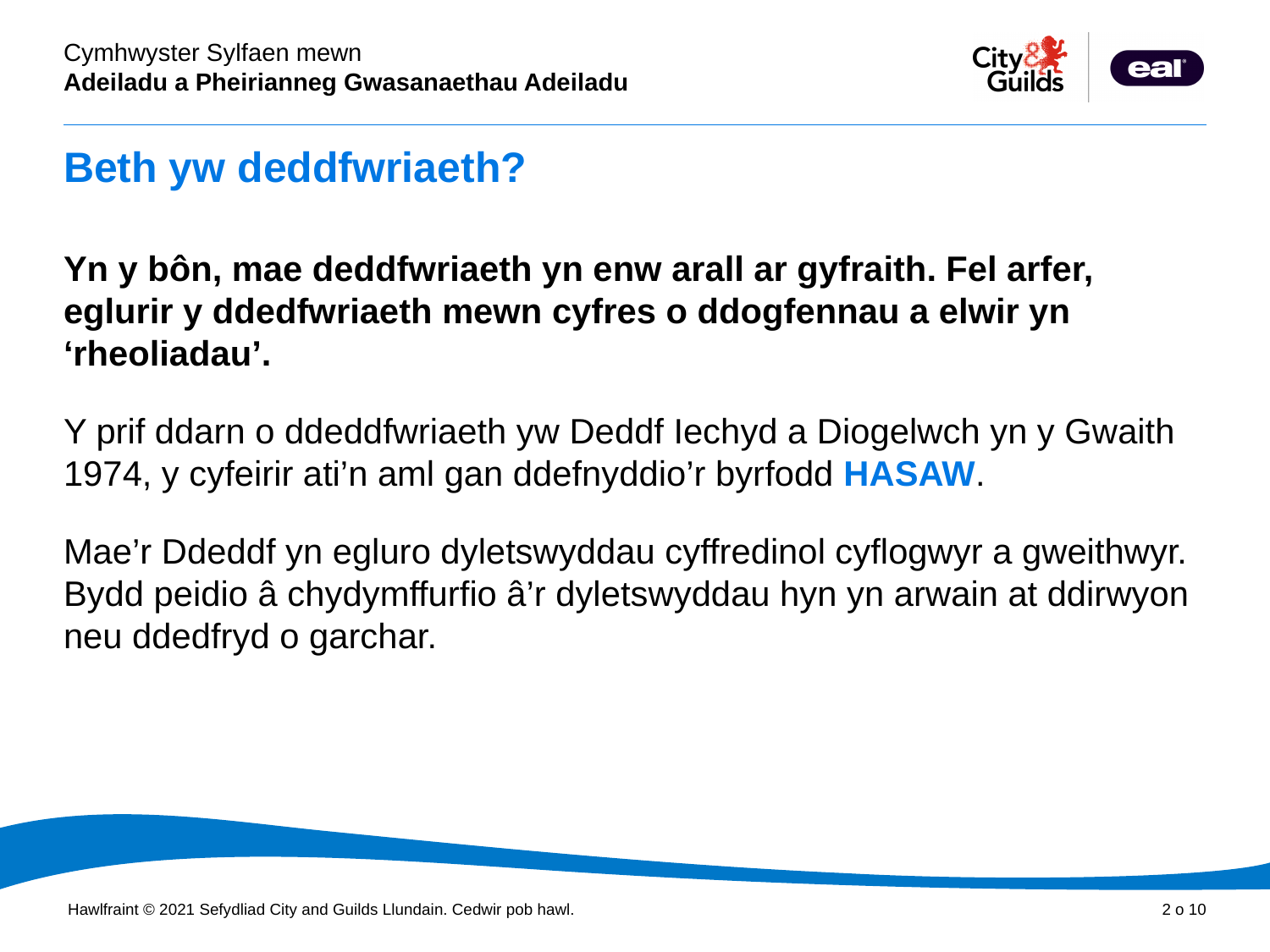

# Beth yw deddfwriaeth?
Yn y bôn, mae deddfwriaeth yn enw arall ar gyfraith. Fel arfer, eglurir y ddedfwriaeth mewn cyfres o ddogfennau a elwir yn ‘rheoliadau’.
Y prif ddarn o ddeddfwriaeth yw Deddf Iechyd a Diogelwch yn y Gwaith 1974, y cyfeirir ati’n aml gan ddefnyddio’r byrfodd HASAW.
Mae’r Ddeddf yn egluro dyletswyddau cyffredinol cyflogwyr a gweithwyr. Bydd peidio â chydymffurfio â’r dyletswyddau hyn yn arwain at ddirwyon neu ddedfryd o garchar.